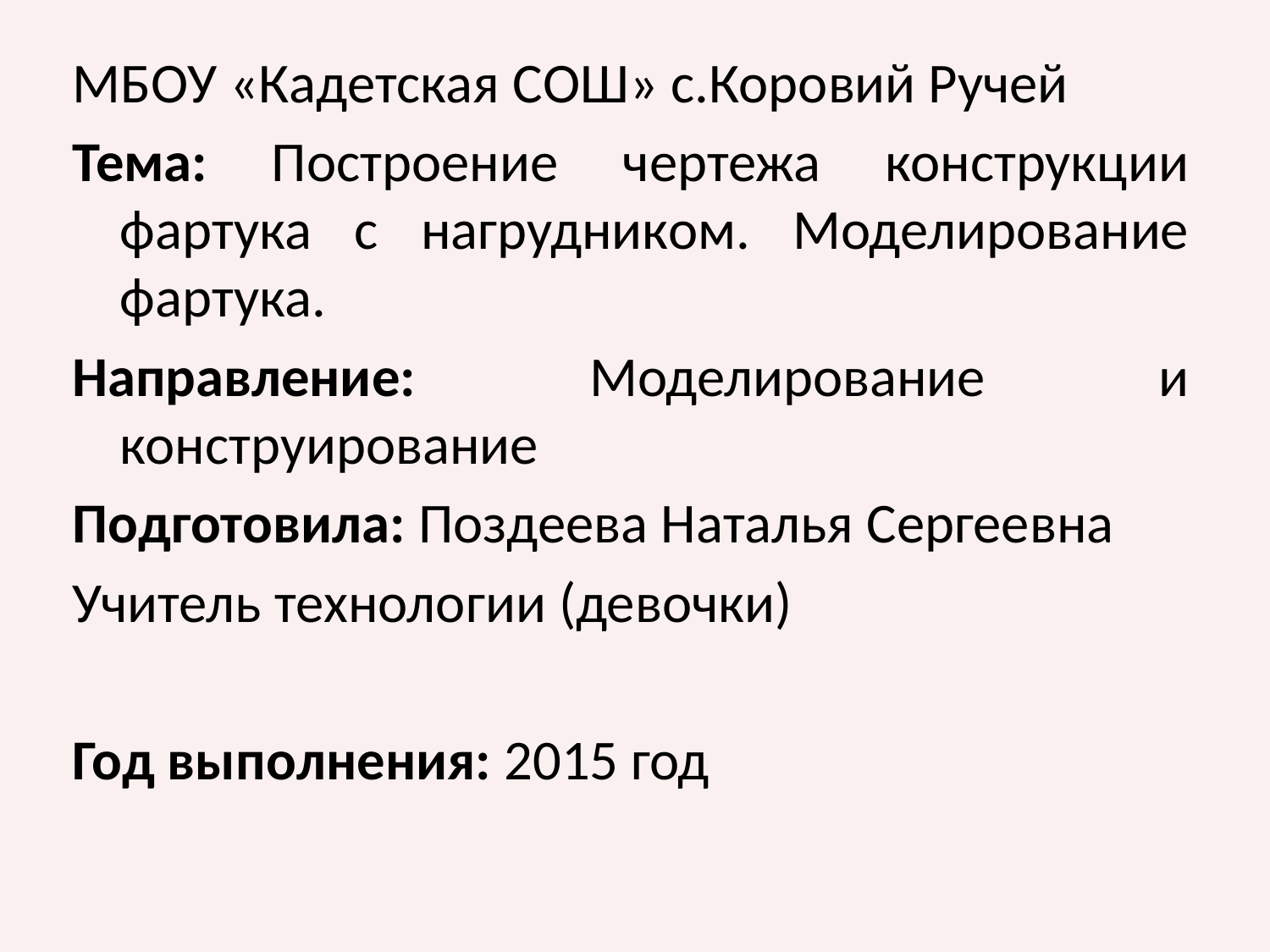

МБОУ «Кадетская СОШ» с.Коровий Ручей
Тема: Построение чертежа конструкции фартука с нагрудником. Моделирование фартука.
Направление: Моделирование и конструирование
Подготовила: Поздеева Наталья Сергеевна
Учитель технологии (девочки)

Год выполнения: 2015 год